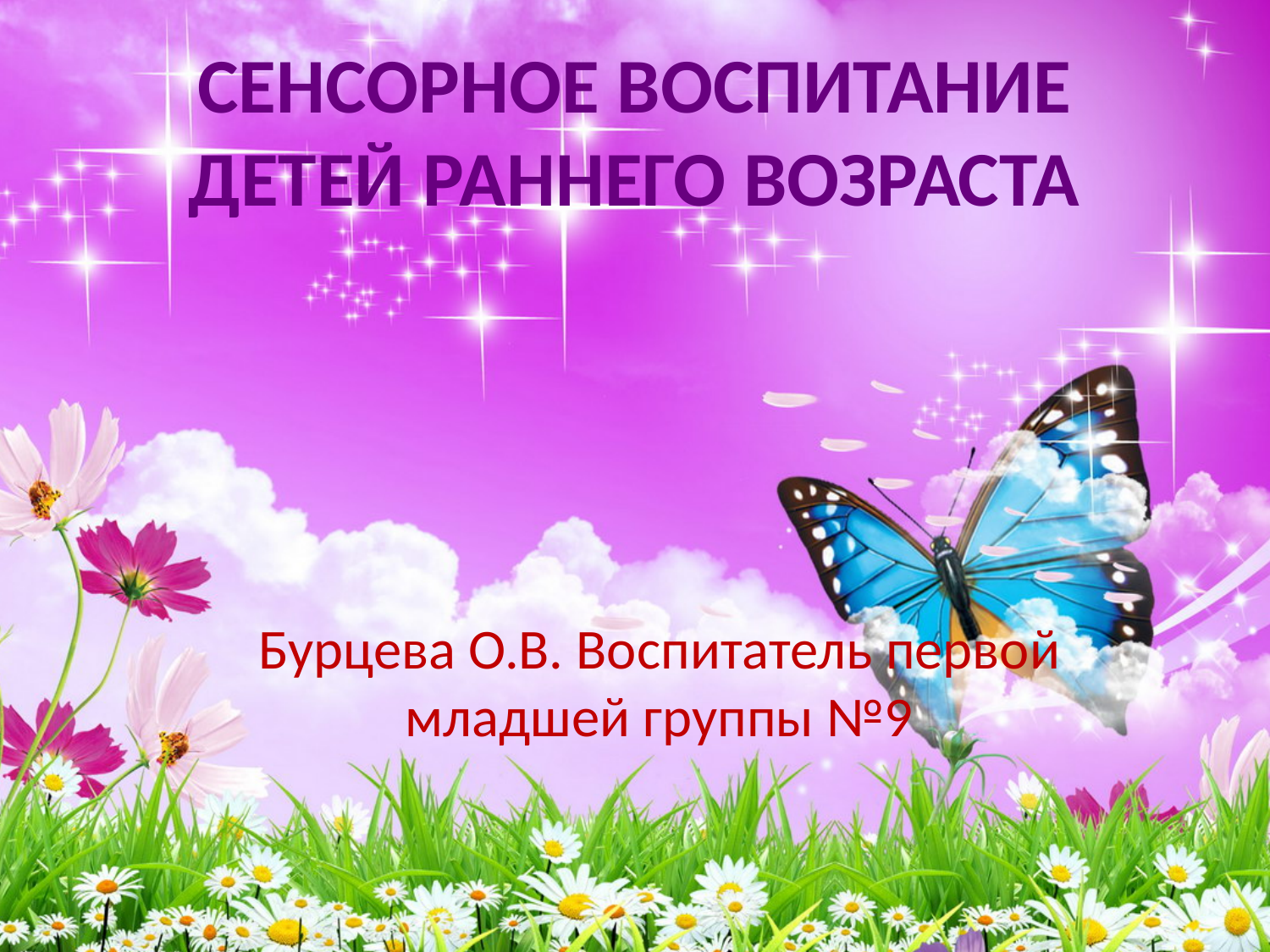

# Сенсорное воспитание детей раннего возраста
Бурцева О.В. Воспитатель первой младшей группы №9